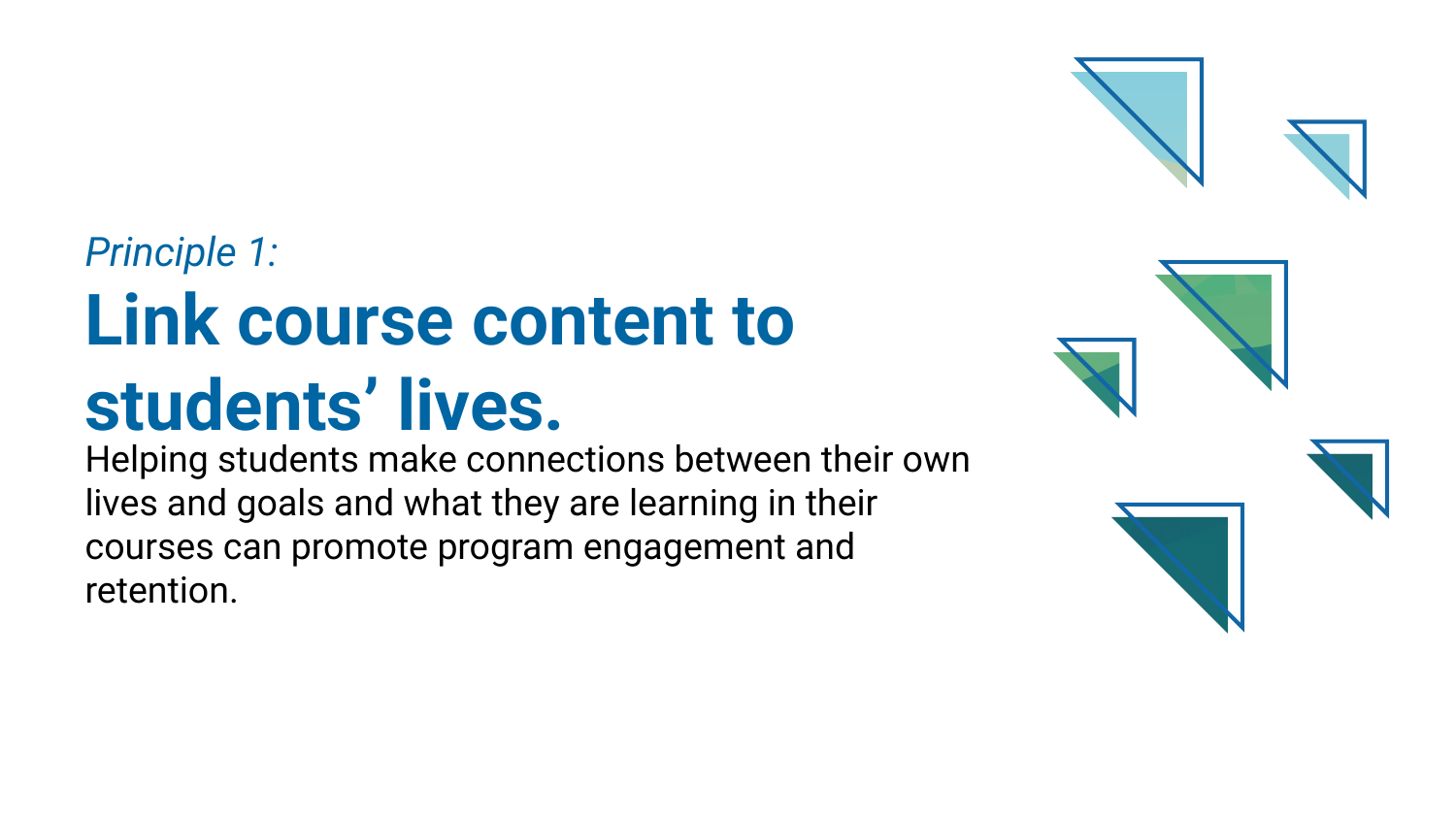

# Principle 1:
Link course content to students’ lives.
Helping students make connections between their own lives and goals and what they are learning in their courses can promote program engagement and retention.